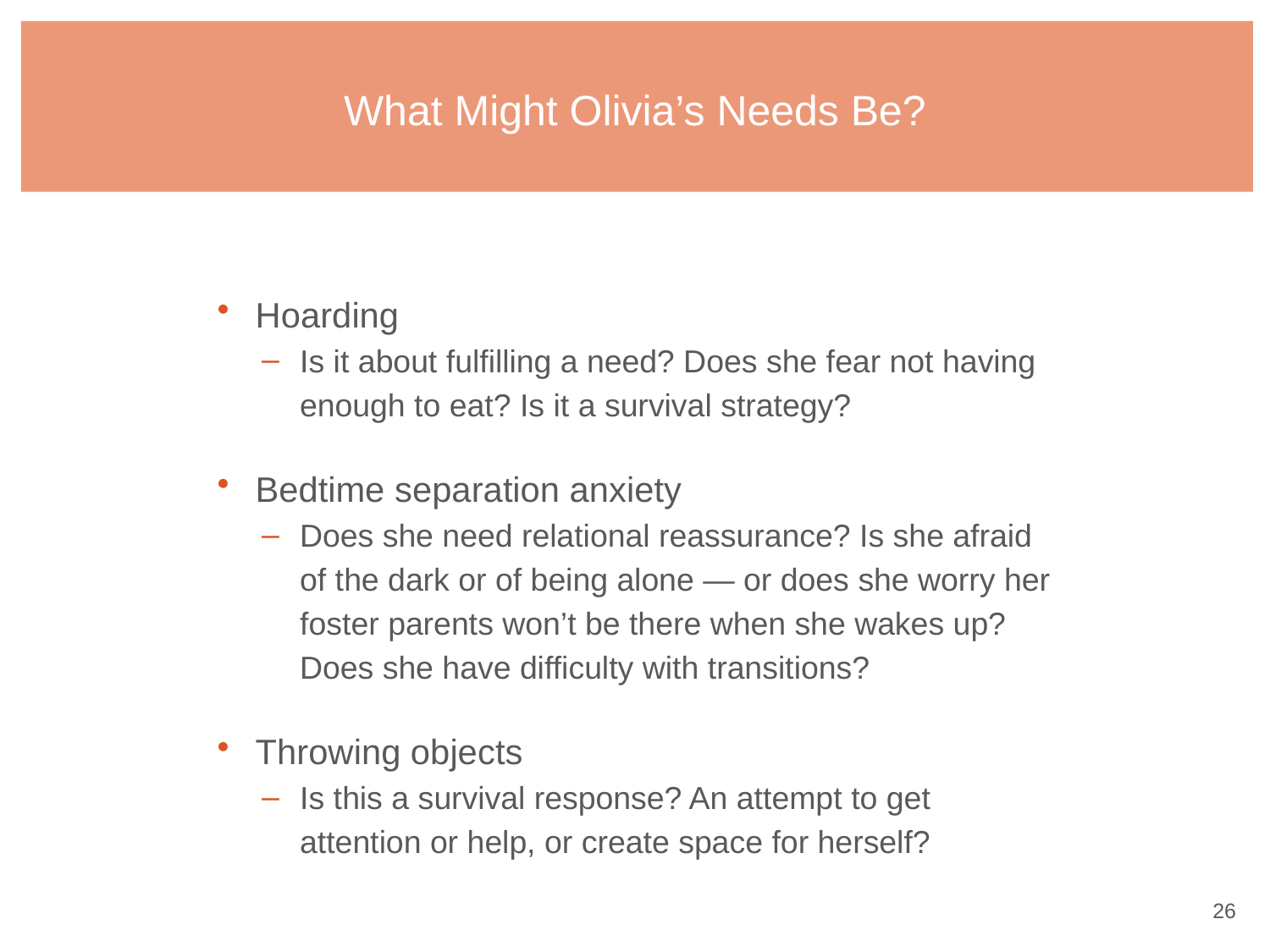

# What Might Olivia’s Needs Be?
Hoarding
Is it about fulfilling a need? Does she fear not having enough to eat? Is it a survival strategy?
Bedtime separation anxiety
Does she need relational reassurance? Is she afraid of the dark or of being alone — or does she worry her foster parents won’t be there when she wakes up? Does she have difficulty with transitions?
Throwing objects
Is this a survival response? An attempt to get attention or help, or create space for herself?
26